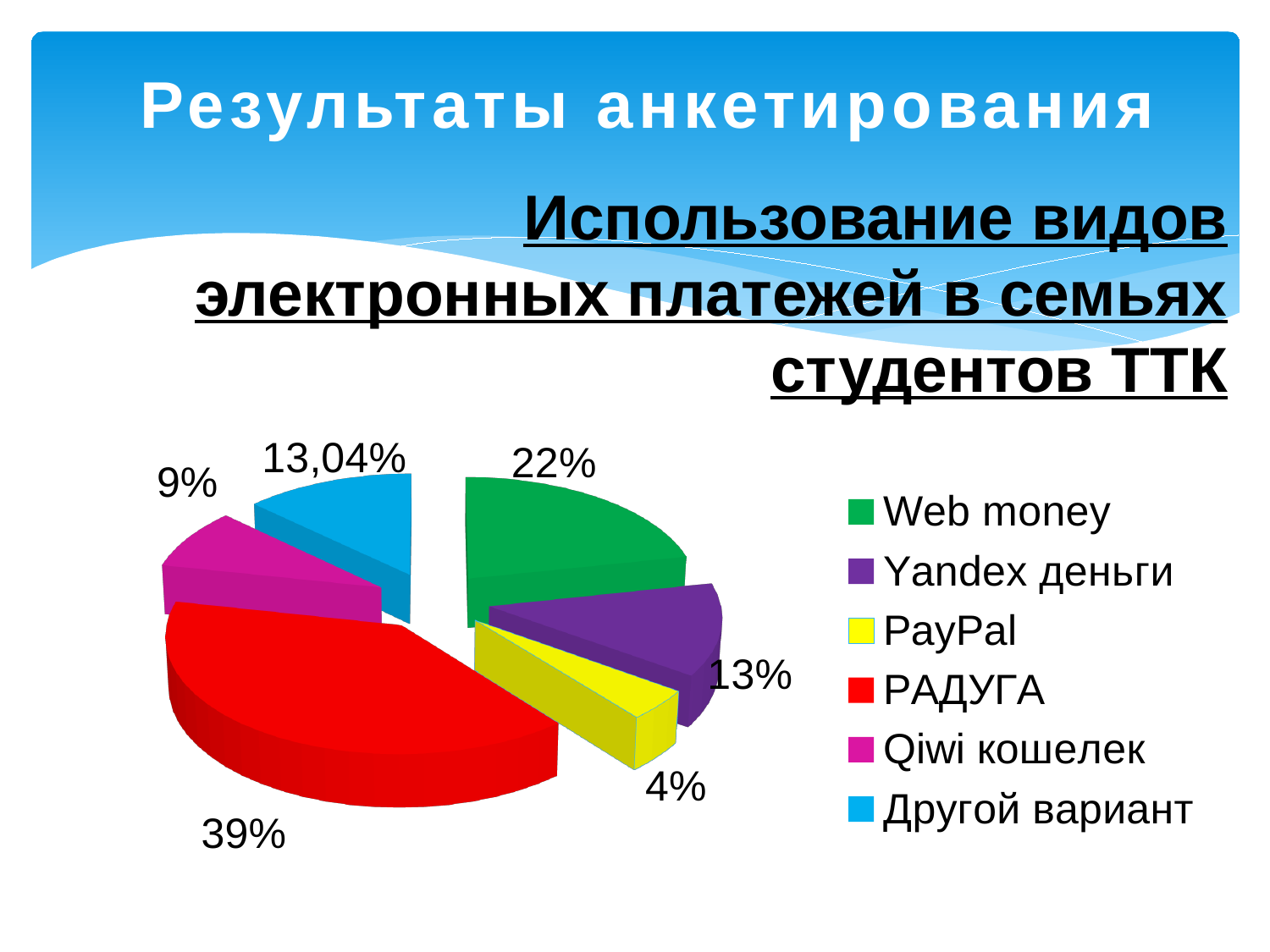

# Результаты анкетирования
Использование видов электронных платежей в семьях студентов ТТК

[unsupported chart]